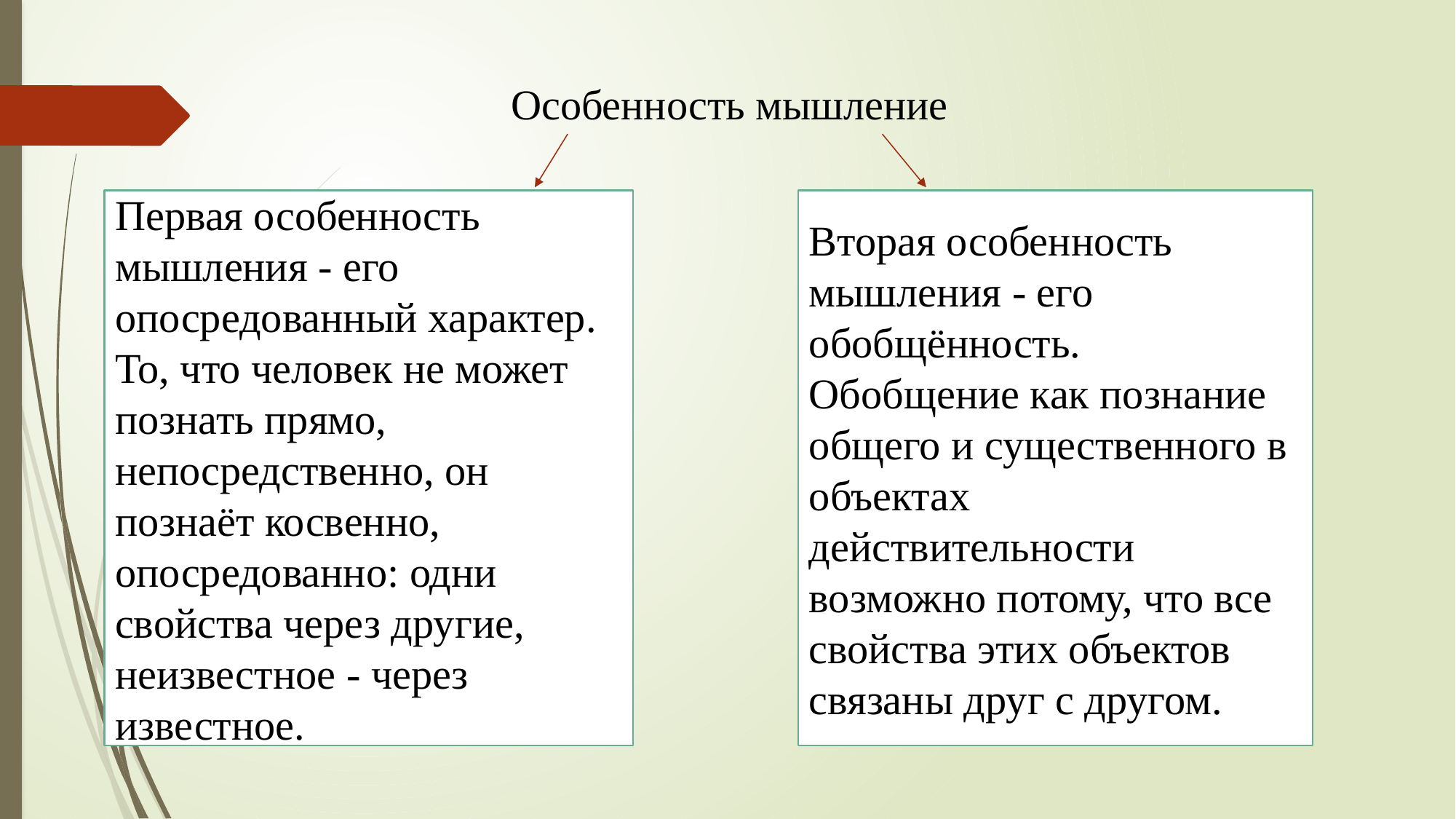

Особенность мышление
Первая особенность мышления - его опосредованный характер. То, что человек не может познать прямо, непосредственно, он познаёт косвенно, опосредованно: одни свойства через другие, неизвестное - через известное.
Вторая особенность мышления - его обобщённость. Обобщение как познание общего и существенного в объектах действительности возможно потому, что все свойства этих объектов связаны друг с другом.